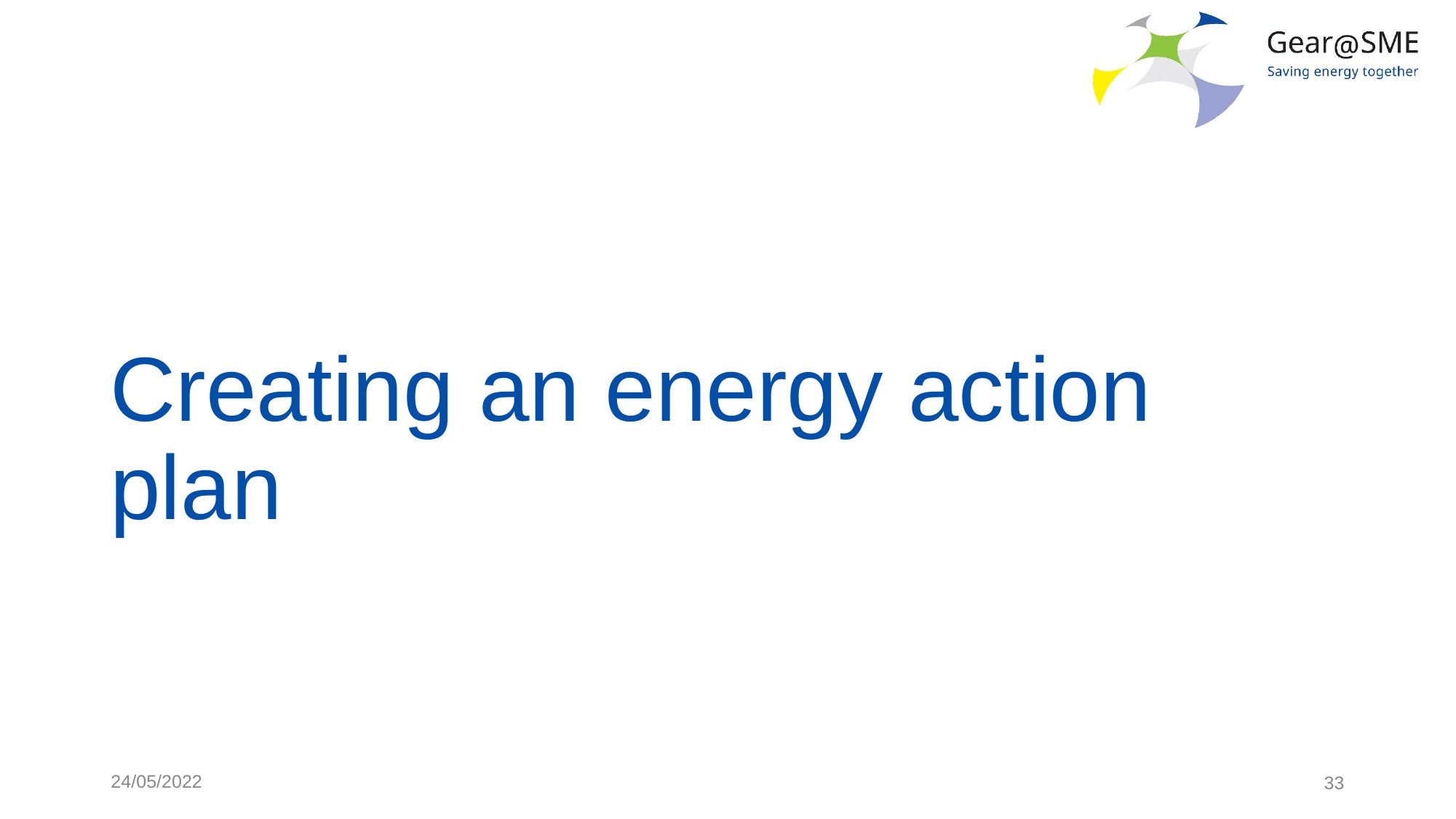

# Creating an energy action plan

24/05/2022
33